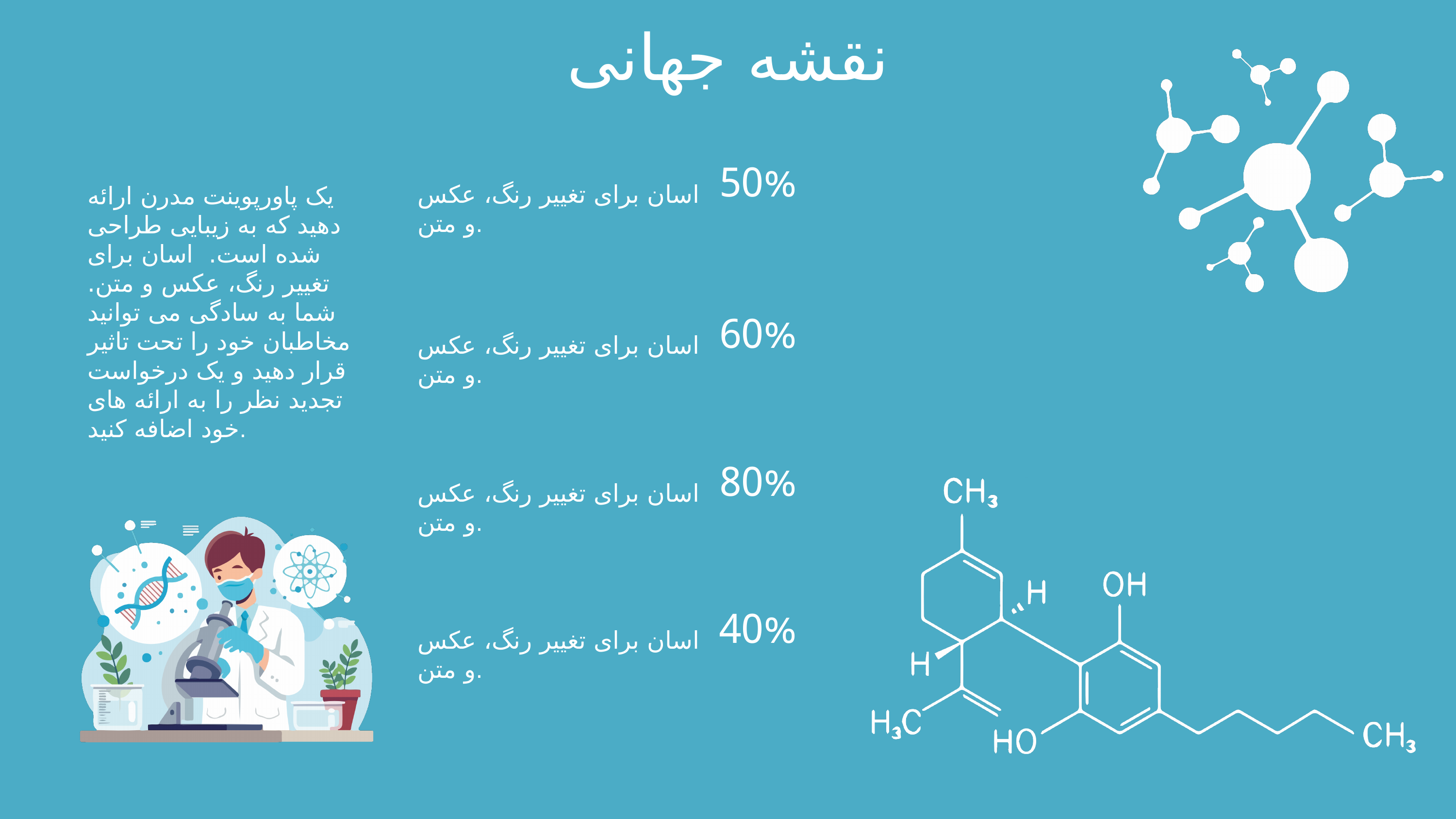

نقشه جهانی

50%
اسان برای تغییر رنگ، عکس و متن.

یک پاورپوینت مدرن ارائه دهید که به زیبایی طراحی شده است.  اسان برای تغییر رنگ، عکس و متن. شما به سادگی می توانید مخاطبان خود را تحت تاثیر قرار دهید و یک درخواست تجدید نظر را به ارائه های خود اضافه کنید.

60%
اسان برای تغییر رنگ، عکس و متن.

80%

اسان برای تغییر رنگ، عکس و متن.

40%
اسان برای تغییر رنگ، عکس و متن.